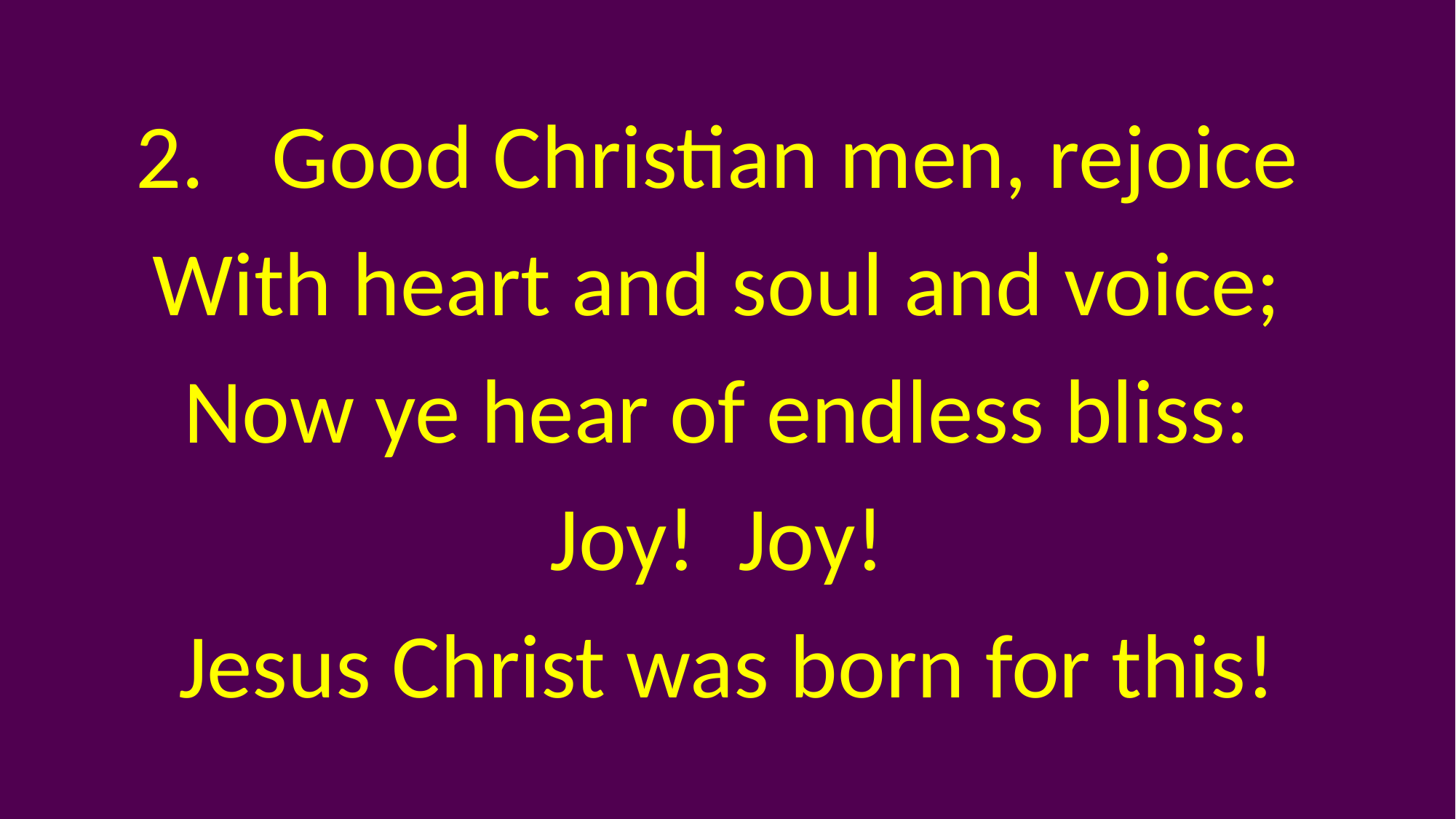

Good Christian men, rejoice
With heart and soul and voice;
Now ye hear of endless bliss:
Joy!  Joy!
Jesus Christ was born for this!